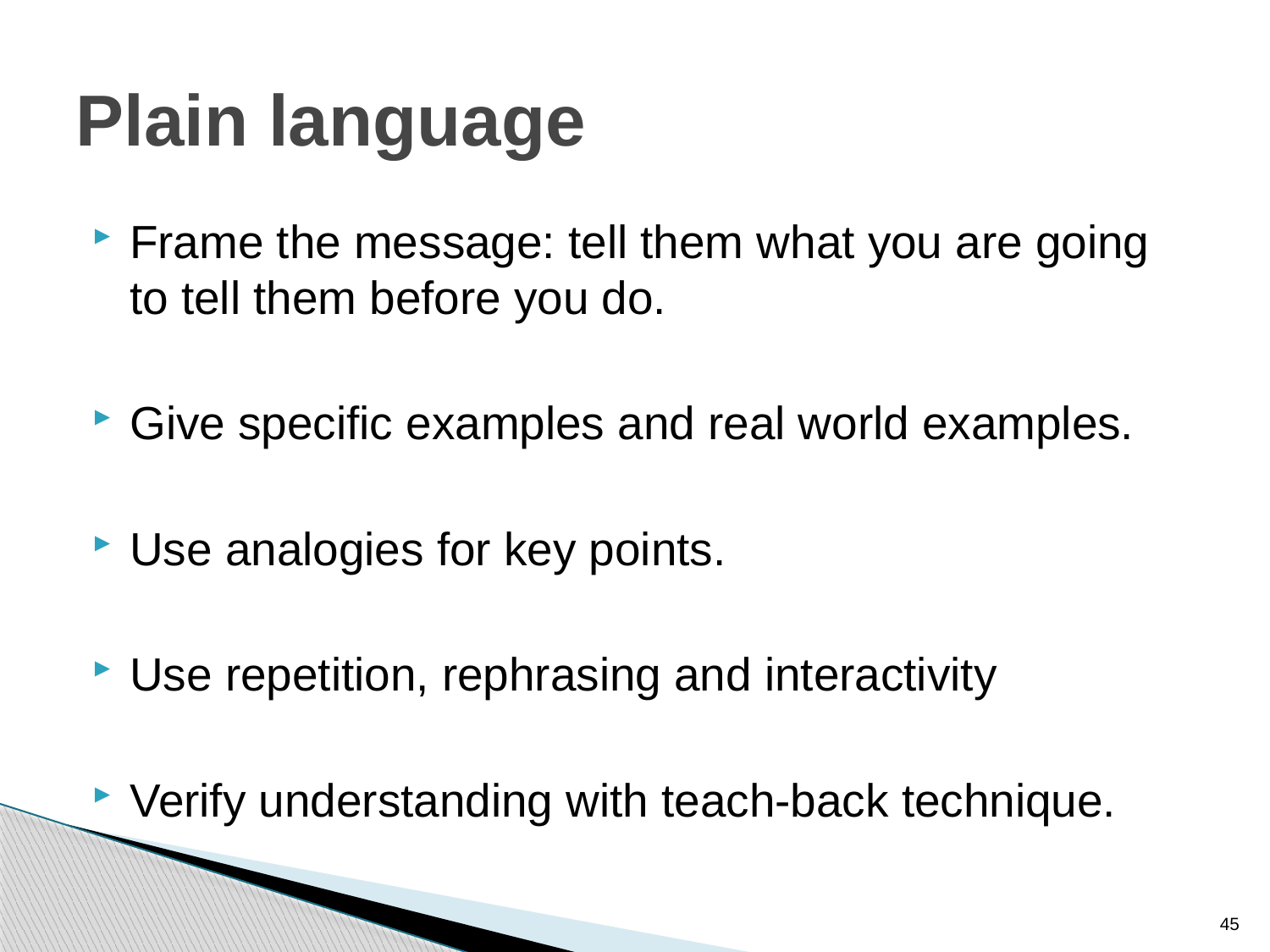

# Plain language
Frame the message: tell them what you are going to tell them before you do.

Give specific examples and real world examples.

Use analogies for key points.

Use repetition, rephrasing and interactivity

Verify understanding with teach-back technique.
45